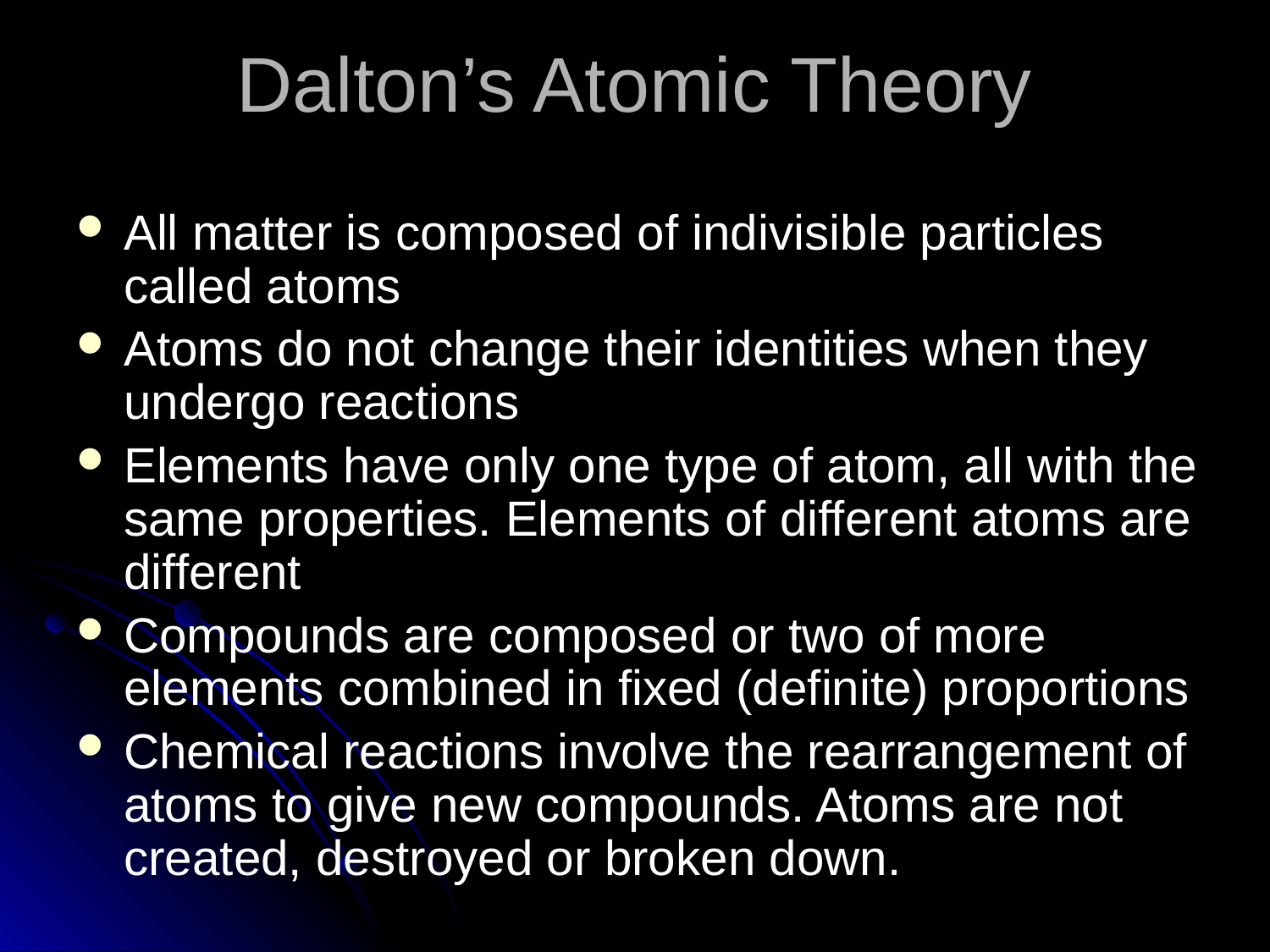

# Dalton’s Atomic Theory
All matter is composed of indivisible particles called atoms
Atoms do not change their identities when they undergo reactions
Elements have only one type of atom, all with the same properties. Elements of different atoms are different
Compounds are composed or two of more elements combined in fixed (definite) proportions
Chemical reactions involve the rearrangement of atoms to give new compounds. Atoms are not created, destroyed or broken down.